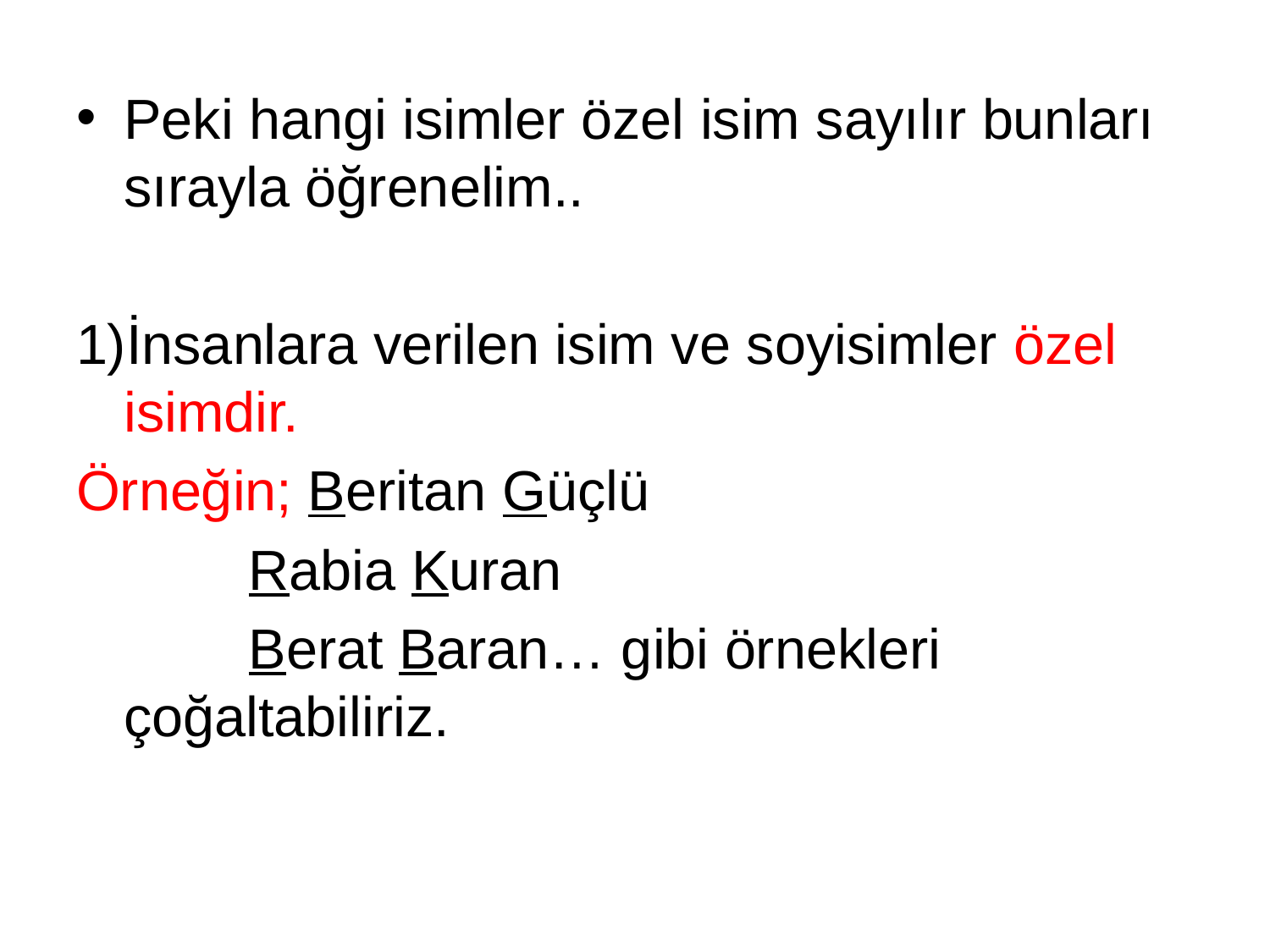

Peki hangi isimler özel isim sayılır bunları sırayla öğrenelim..

1)İnsanlara verilen isim ve soyisimler özel isimdir.
Örneğin; Beritan Güçlü
           Rabia Kuran
           Berat Baran… gibi örnekleri çoğaltabiliriz.